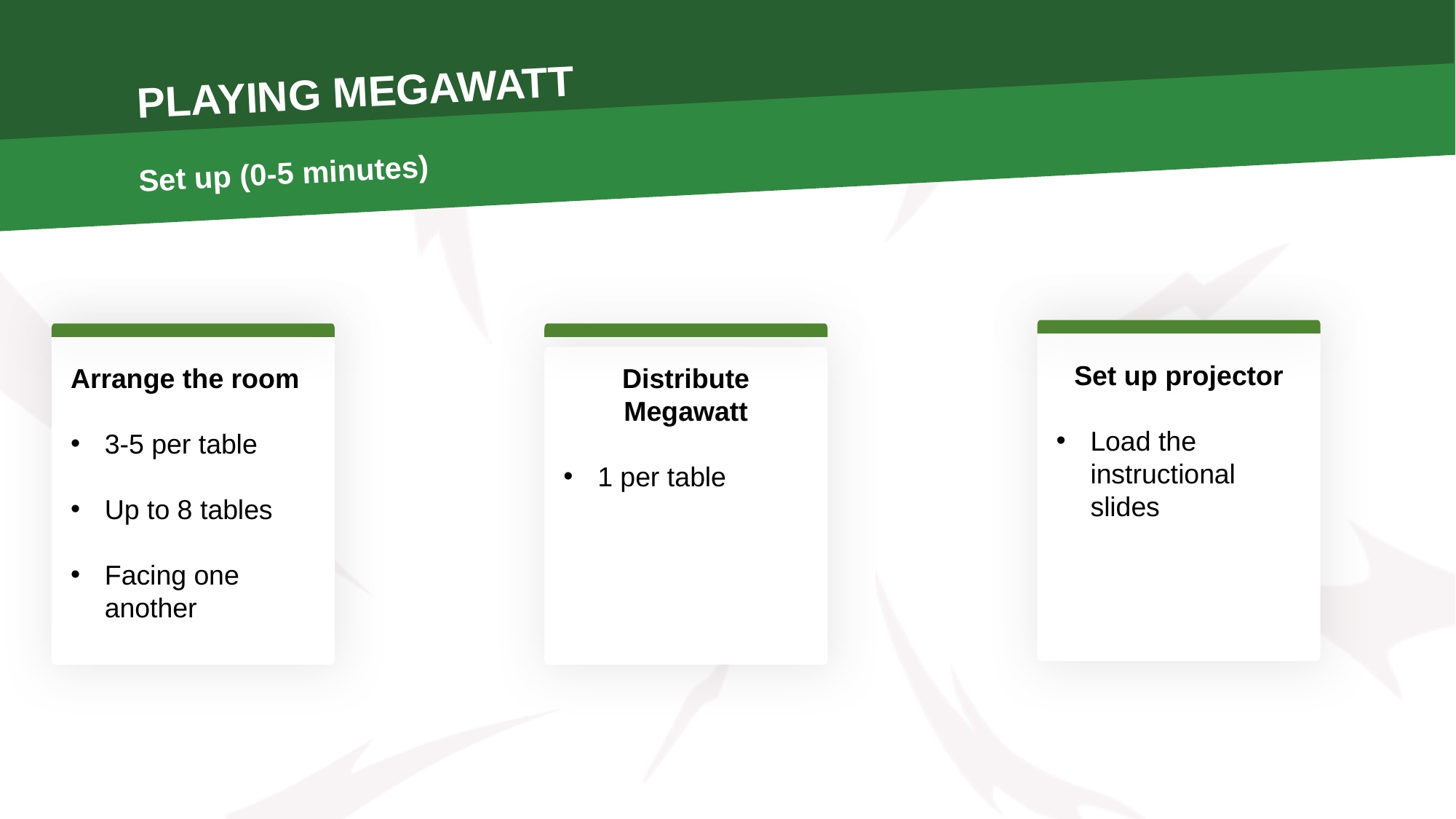

# Playing Megawatt
Set up (0-5 minutes)

Set up projector

Load the instructional slides

Arrange the room

3-5 per table

Up to 8 tables

Facing one another

Distribute
Megawatt

1 per table